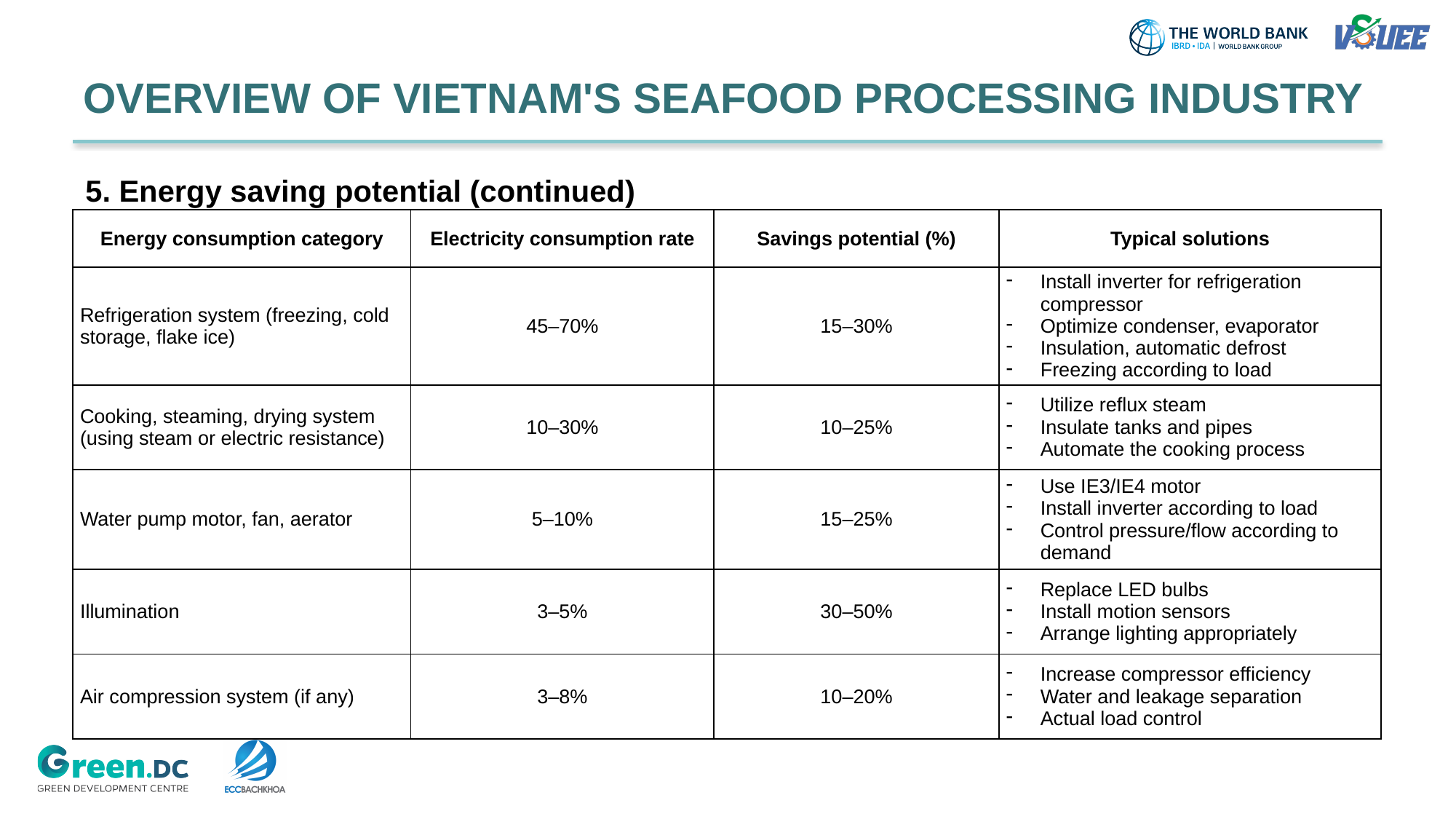

OVERVIEW OF VIETNAM'S SEAFOOD PROCESSING INDUSTRY
5. Energy saving potential (continued)
| Energy consumption category | Electricity consumption rate | Savings potential (%) | Typical solutions |
| --- | --- | --- | --- |
| Refrigeration system (freezing, cold storage, flake ice) | 45–70% | 15–30% | Install inverter for refrigeration compressor Optimize condenser, evaporator Insulation, automatic defrost Freezing according to load |
| Cooking, steaming, drying system (using steam or electric resistance) | 10–30% | 10–25% | Utilize reflux steam Insulate tanks and pipes Automate the cooking process |
| Water pump motor, fan, aerator | 5–10% | 15–25% | Use IE3/IE4 motor Install inverter according to load Control pressure/flow according to demand |
| Illumination | 3–5% | 30–50% | Replace LED bulbs Install motion sensors Arrange lighting appropriately |
| Air compression system (if any) | 3–8% | 10–20% | Increase compressor efficiency Water and leakage separation Actual load control |